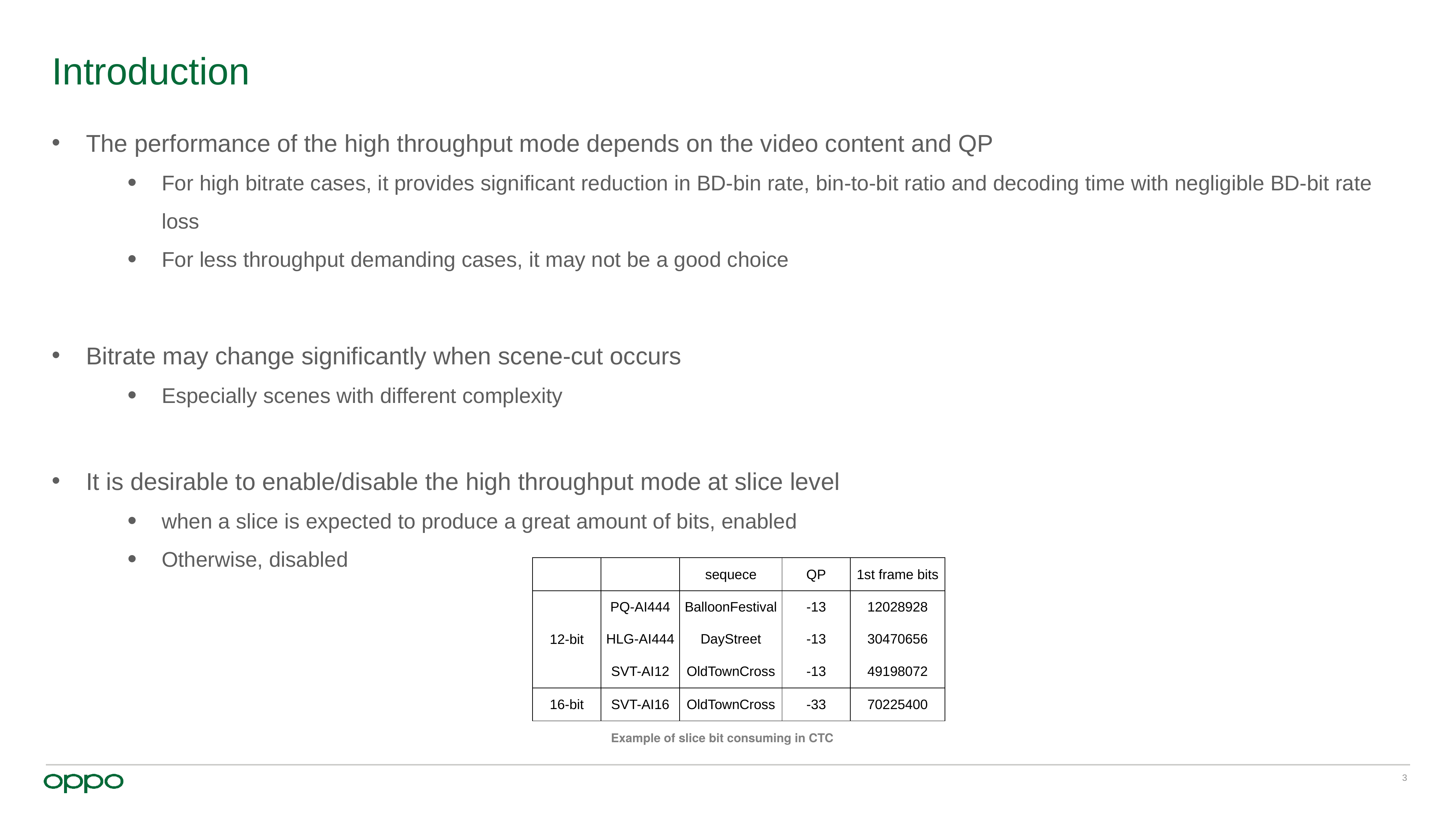

# Introduction
The performance of the high throughput mode depends on the video content and QP
For high bitrate cases, it provides significant reduction in BD-bin rate, bin-to-bit ratio and decoding time with negligible BD-bit rate loss
For less throughput demanding cases, it may not be a good choice

Bitrate may change significantly when scene-cut occurs
Especially scenes with different complexity

It is desirable to enable/disable the high throughput mode at slice level
when a slice is expected to produce a great amount of bits, enabled
Otherwise, disabled

|  |  | sequece | QP | 1st frame bits |
| --- | --- | --- | --- | --- |
| 12-bit | PQ-AI444 | BalloonFestival | -13 | 12028928 |
|  | HLG-AI444 | DayStreet | -13 | 30470656 |
|  | SVT-AI12 | OldTownCross | -13 | 49198072 |
| 16-bit | SVT-AI16 | OldTownCross | -33 | 70225400 |
Example of slice bit consuming in CTC